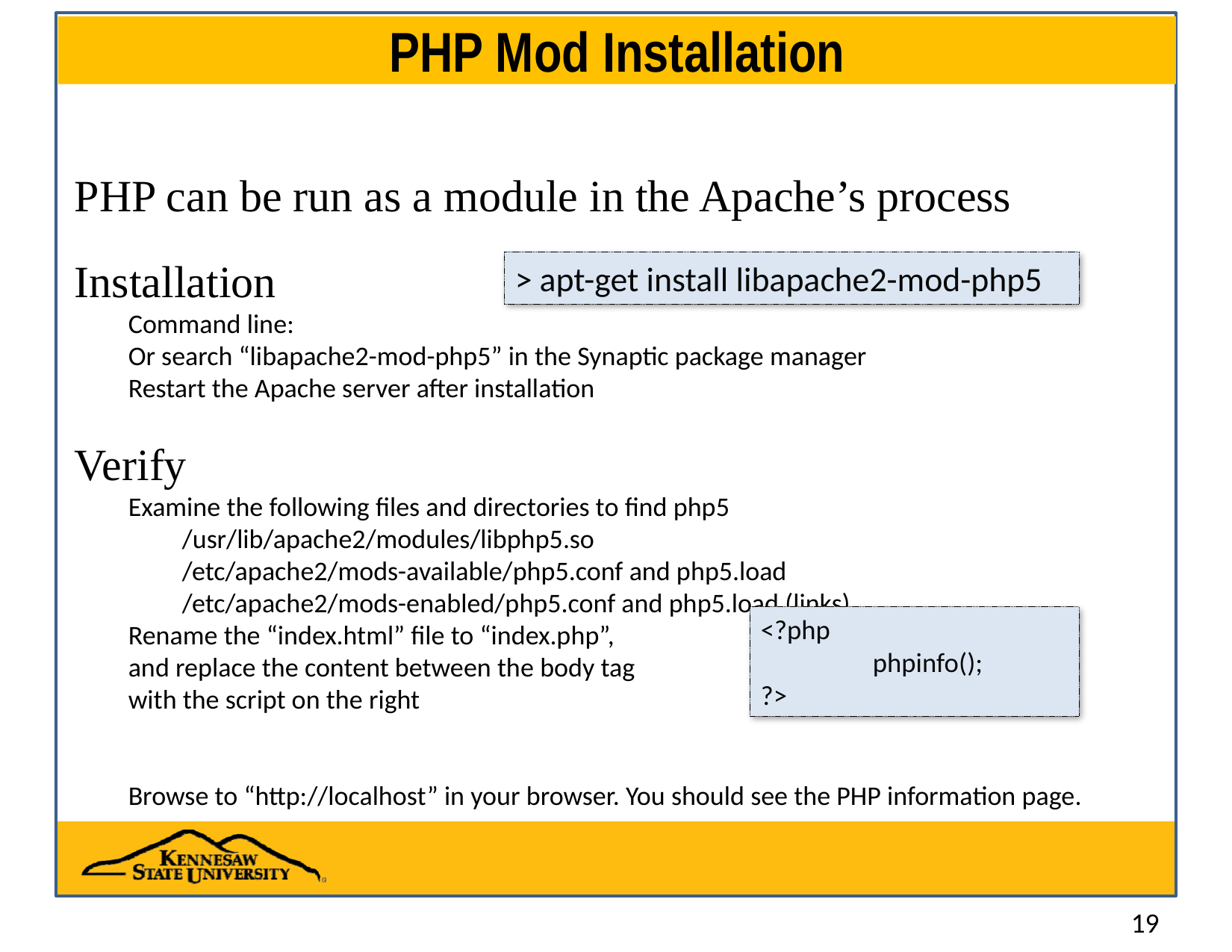

# PHP Mod Installation
PHP can be run as a module in the Apache’s process

Installation
Command line:
Or search “libapache2-mod-php5” in the Synaptic package manager
Restart the Apache server after installation

Verify
Examine the following files and directories to find php5
/usr/lib/apache2/modules/libphp5.so
/etc/apache2/mods-available/php5.conf and php5.load
/etc/apache2/mods-enabled/php5.conf and php5.load (links)
Rename the “index.html” file to “index.php”,
and replace the content between the body tag
with the script on the right

Browse to “http://localhost” in your browser. You should see the PHP information page.
> apt-get install libapache2-mod-php5
<?php
	phpinfo();
?>